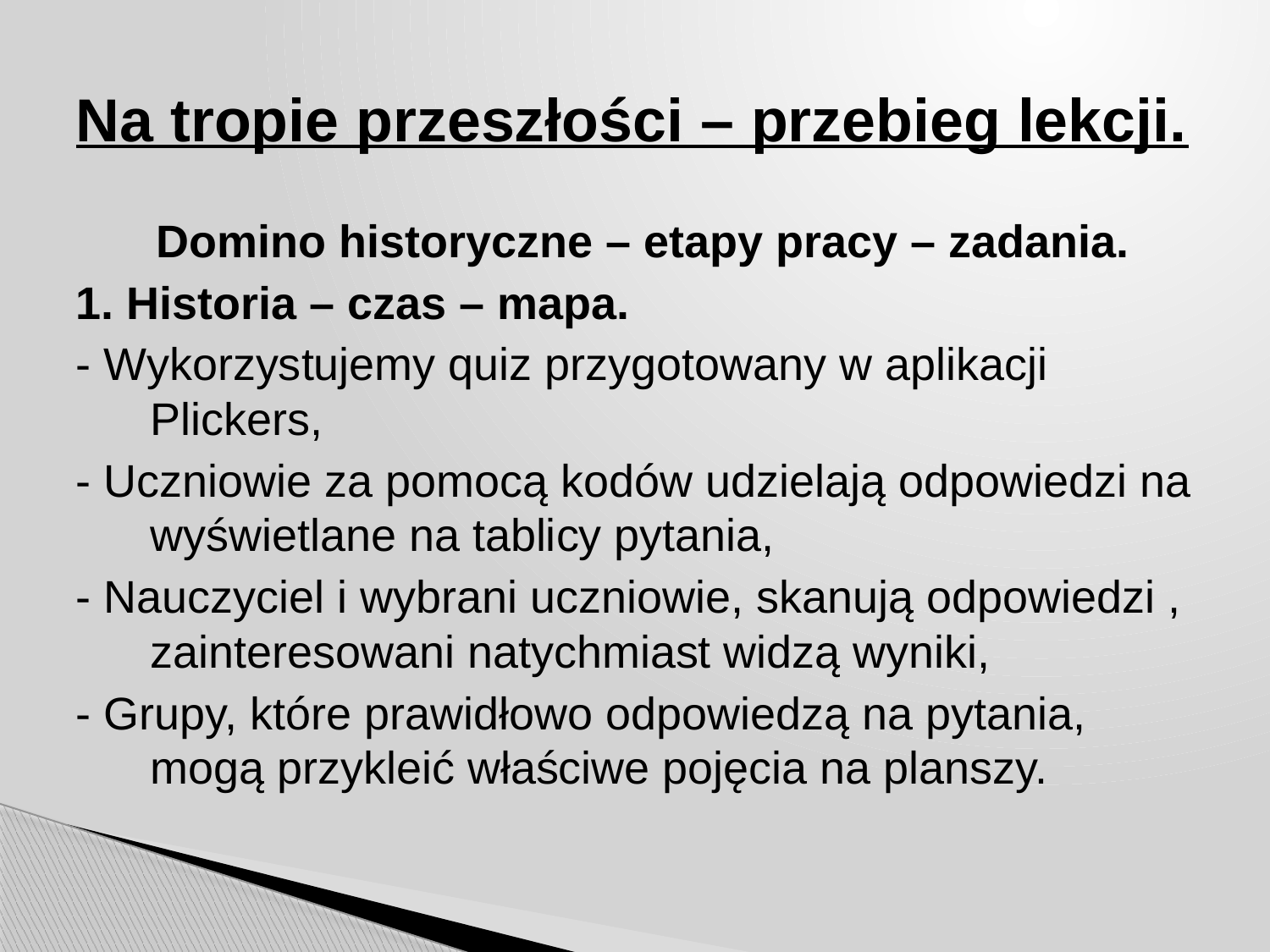

# Na tropie przeszłości – przebieg lekcji.
Domino historyczne – etapy pracy – zadania.
1. Historia – czas – mapa.
- Wykorzystujemy quiz przygotowany w aplikacji Plickers,
- Uczniowie za pomocą kodów udzielają odpowiedzi na wyświetlane na tablicy pytania,
- Nauczyciel i wybrani uczniowie, skanują odpowiedzi , zainteresowani natychmiast widzą wyniki,
- Grupy, które prawidłowo odpowiedzą na pytania, mogą przykleić właściwe pojęcia na planszy.